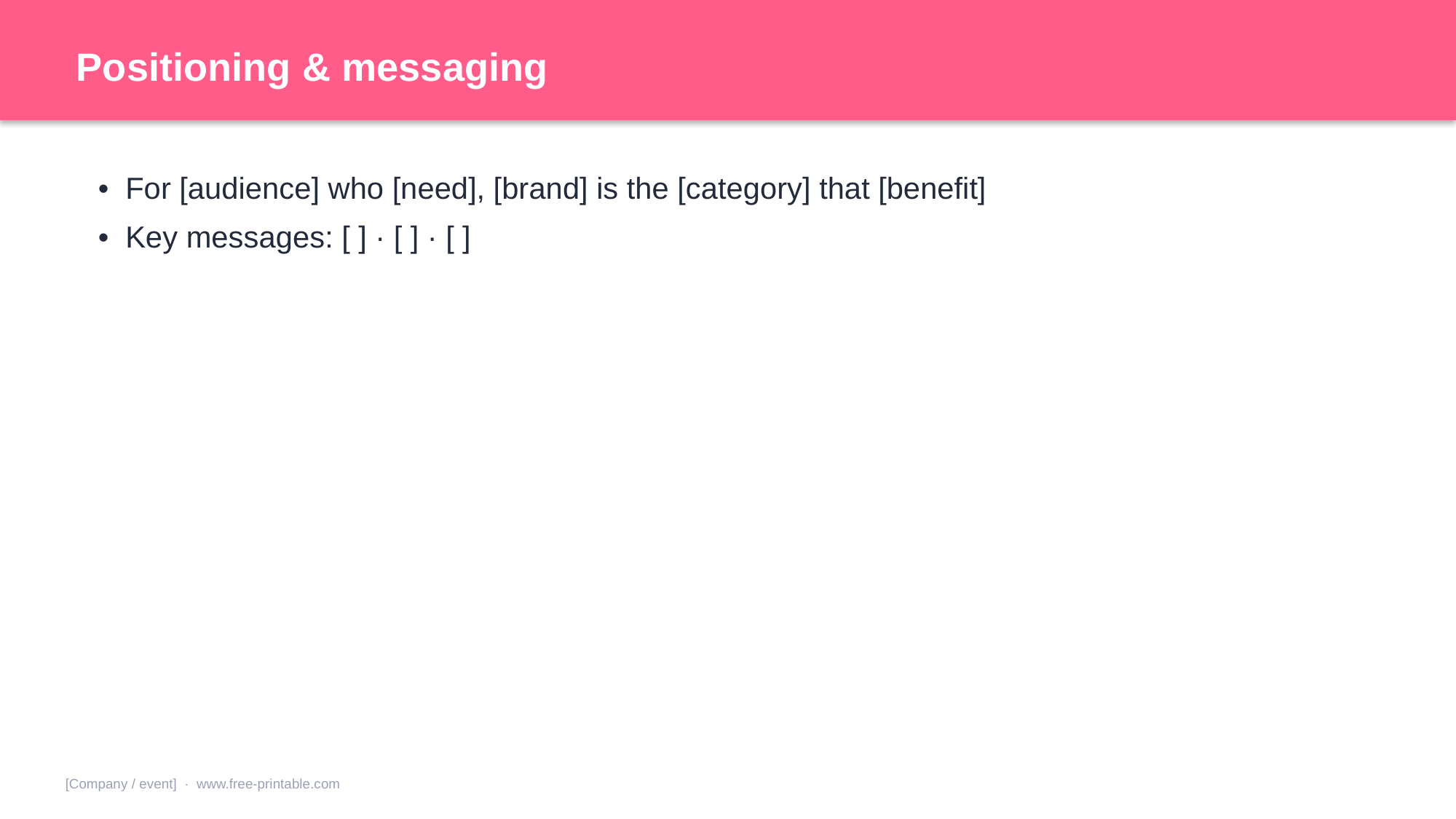

Positioning & messaging
•  For [audience] who [need], [brand] is the [category] that [benefit]
•  Key messages: [ ] · [ ] · [ ]
[Company / event]  ·  www.free-printable.com